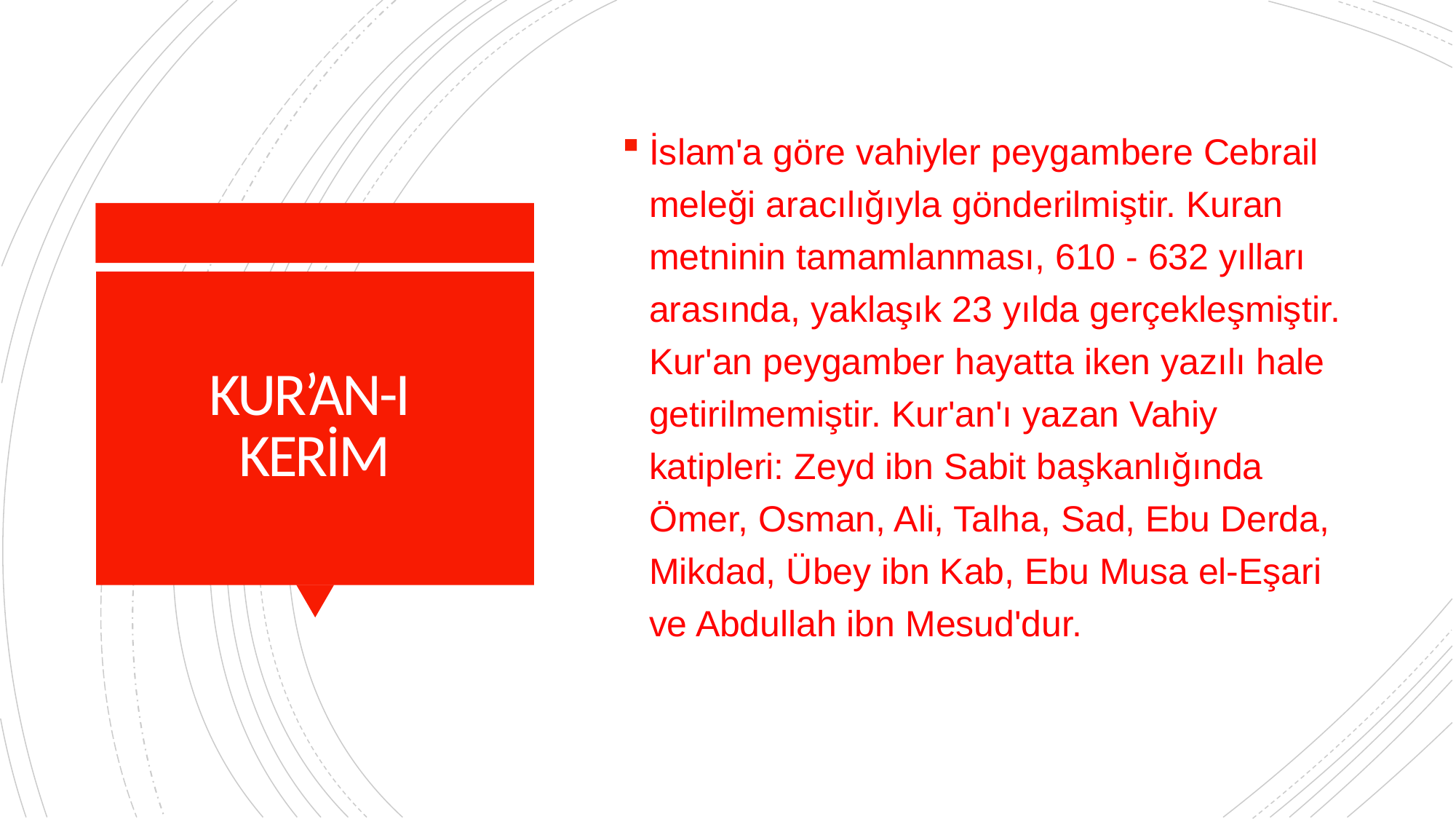

İslam'a göre vahiyler peygambere Cebrail meleği aracılığıyla gönderilmiştir. Kuran metninin tamamlanması, 610 - 632 yılları arasında, yaklaşık 23 yılda gerçekleşmiştir. Kur'an peygamber hayatta iken yazılı hale getirilmemiştir. Kur'an'ı yazan Vahiy katipleri: Zeyd ibn Sabit başkanlığında Ömer, Osman, Ali, Talha, Sad, Ebu Derda, Mikdad, Übey ibn Kab, Ebu Musa el-Eşari ve Abdullah ibn Mesud'dur.

# KUR’AN-I  KERİM